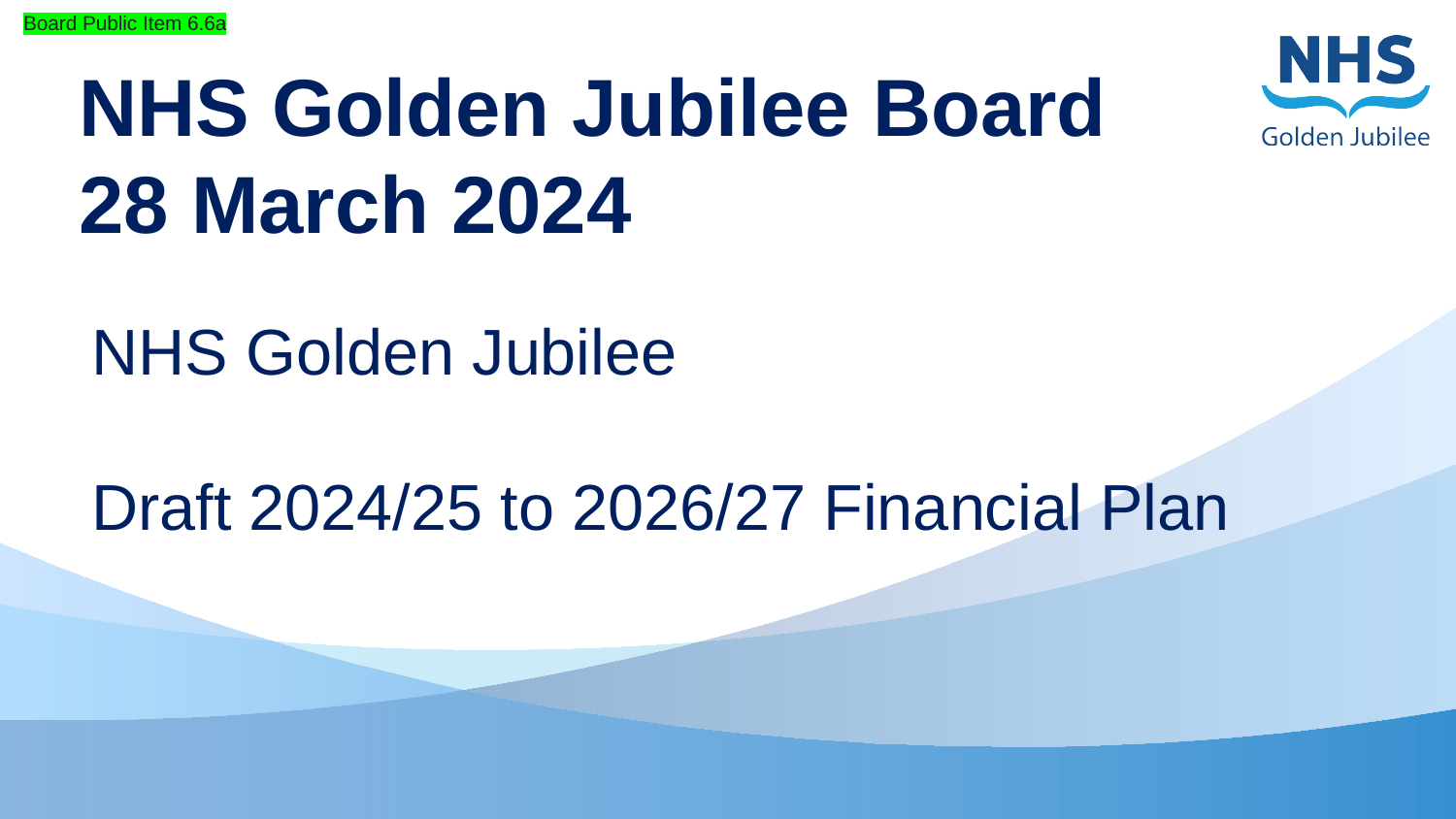

Board Public Item 6.6a
# NHS Golden Jubilee Board 28 March 2024
NHS Golden Jubilee

Draft 2024/25 to 2026/27 Financial Plan